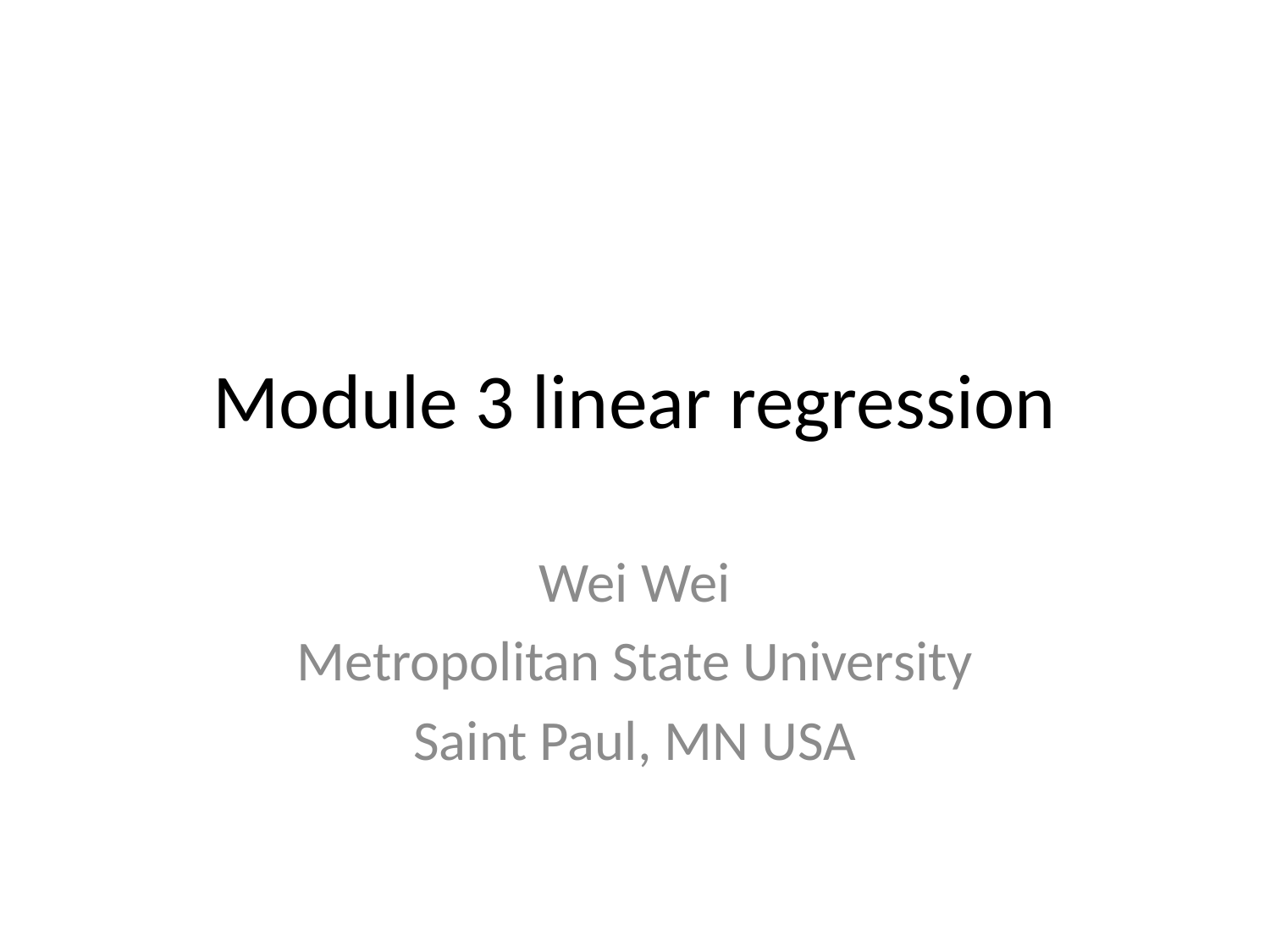

# Module 3 linear regression
Wei Wei
Metropolitan State University
Saint Paul, MN USA